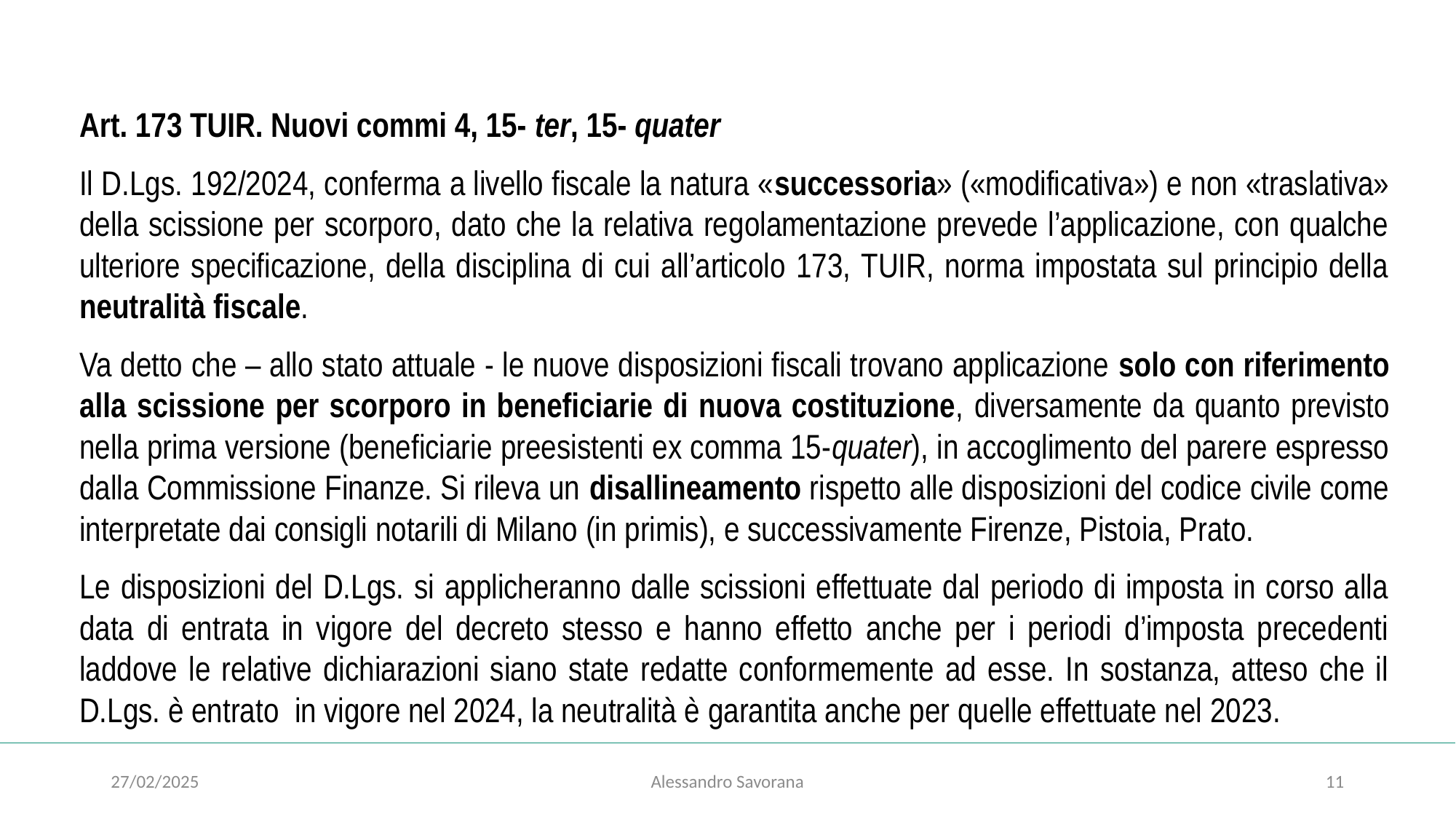

#
Art. 173 TUIR. Nuovi commi 4, 15- ter, 15- quater
Il D.Lgs. 192/2024, conferma a livello fiscale la natura «successoria» («modificativa») e non «traslativa» della scissione per scorporo, dato che la relativa regolamentazione prevede l’applicazione, con qualche ulteriore specificazione, della disciplina di cui all’articolo 173, TUIR, norma impostata sul principio della neutralità fiscale.
Va detto che – allo stato attuale - le nuove disposizioni fiscali trovano applicazione solo con riferimento alla scissione per scorporo in beneficiarie di nuova costituzione, diversamente da quanto previsto nella prima versione (beneficiarie preesistenti ex comma 15-quater), in accoglimento del parere espresso dalla Commissione Finanze. Si rileva un disallineamento rispetto alle disposizioni del codice civile come interpretate dai consigli notarili di Milano (in primis), e successivamente Firenze, Pistoia, Prato.
Le disposizioni del D.Lgs. si applicheranno dalle scissioni effettuate dal periodo di imposta in corso alla data di entrata in vigore del decreto stesso e hanno effetto anche per i periodi d’imposta precedenti laddove le relative dichiarazioni siano state redatte conformemente ad esse. In sostanza, atteso che il D.Lgs. è entrato  in vigore nel 2024, la neutralità è garantita anche per quelle effettuate nel 2023.

27/02/2025
Alessandro Savorana
11